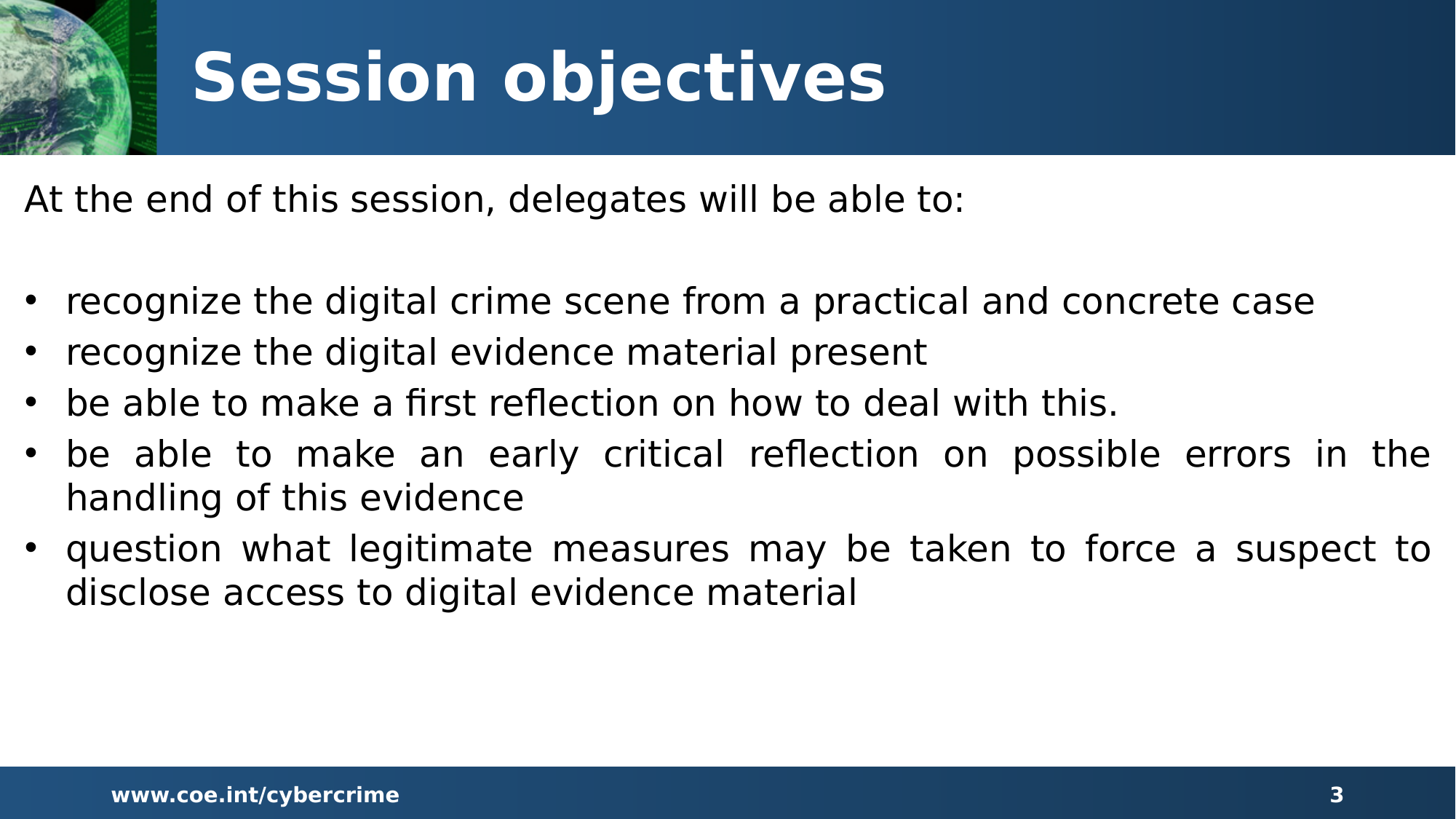

Session objectives
At the end of this session, delegates will be able to:

recognize the digital crime scene from a practical and concrete case
recognize the digital evidence material present
be able to make a first reflection on how to deal with this.
be able to make an early critical reflection on possible errors in the handling of this evidence
question what legitimate measures may be taken to force a suspect to disclose access to digital evidence material
www.coe.int/cybercrime
3